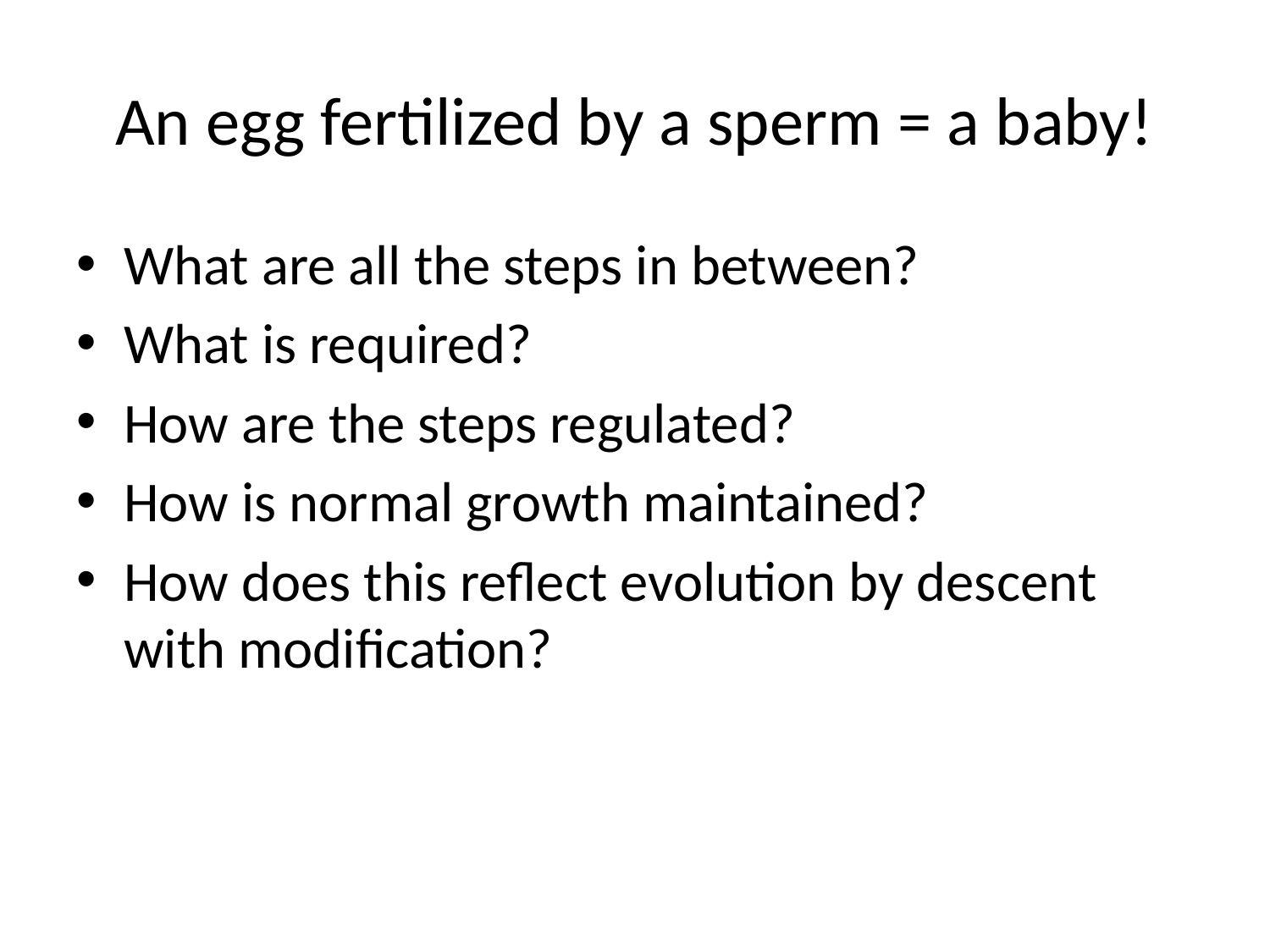

# An egg fertilized by a sperm = a baby!
What are all the steps in between?
What is required?
How are the steps regulated?
How is normal growth maintained?
How does this reflect evolution by descent with modification?